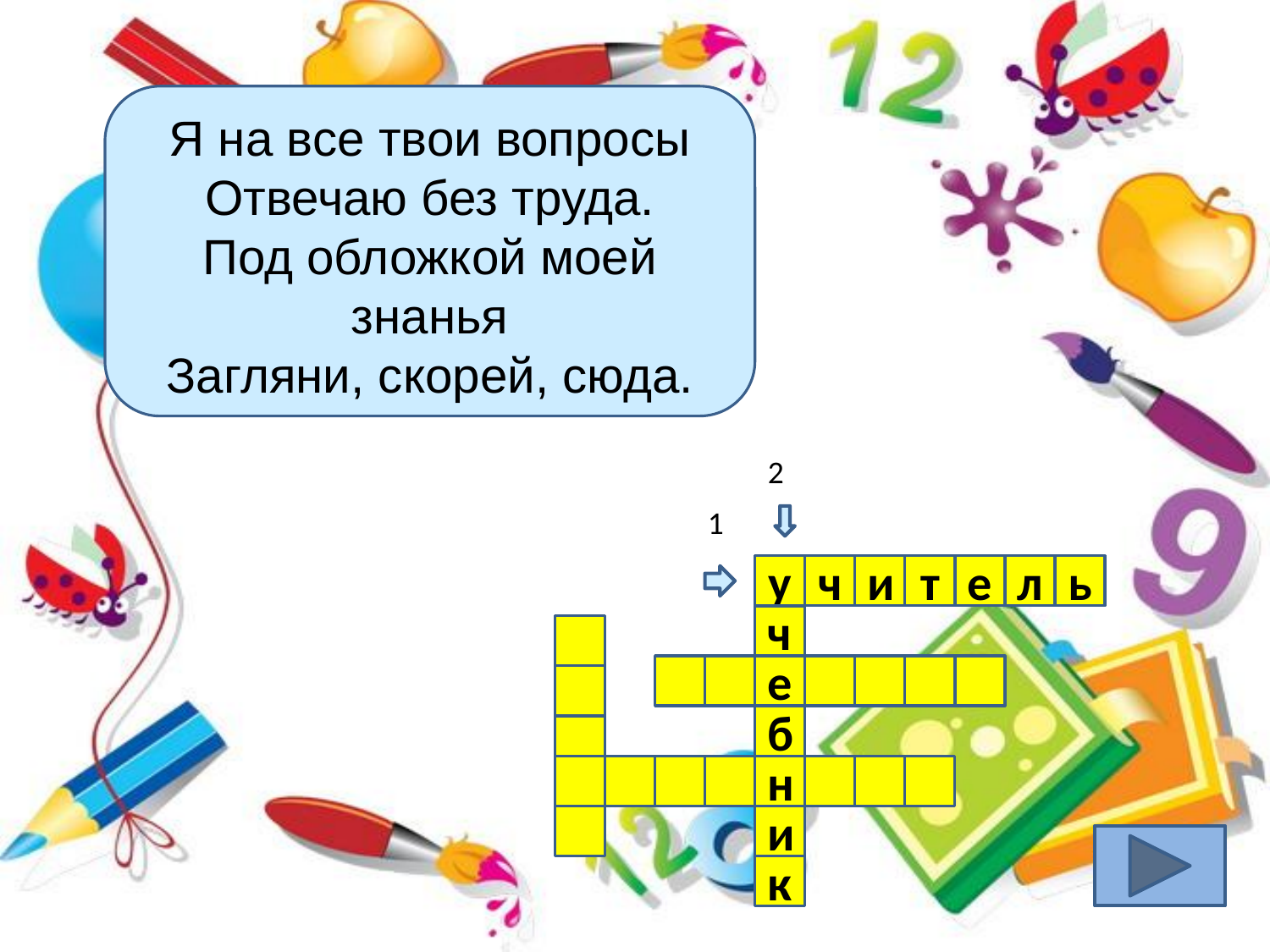

Я на все твои вопросы
Отвечаю без труда.
Под обложкой моей знанья
Загляни, скорей, сюда.
2
1

у
ч
и
т
е
л
ь

ч

е

б

н

и

к